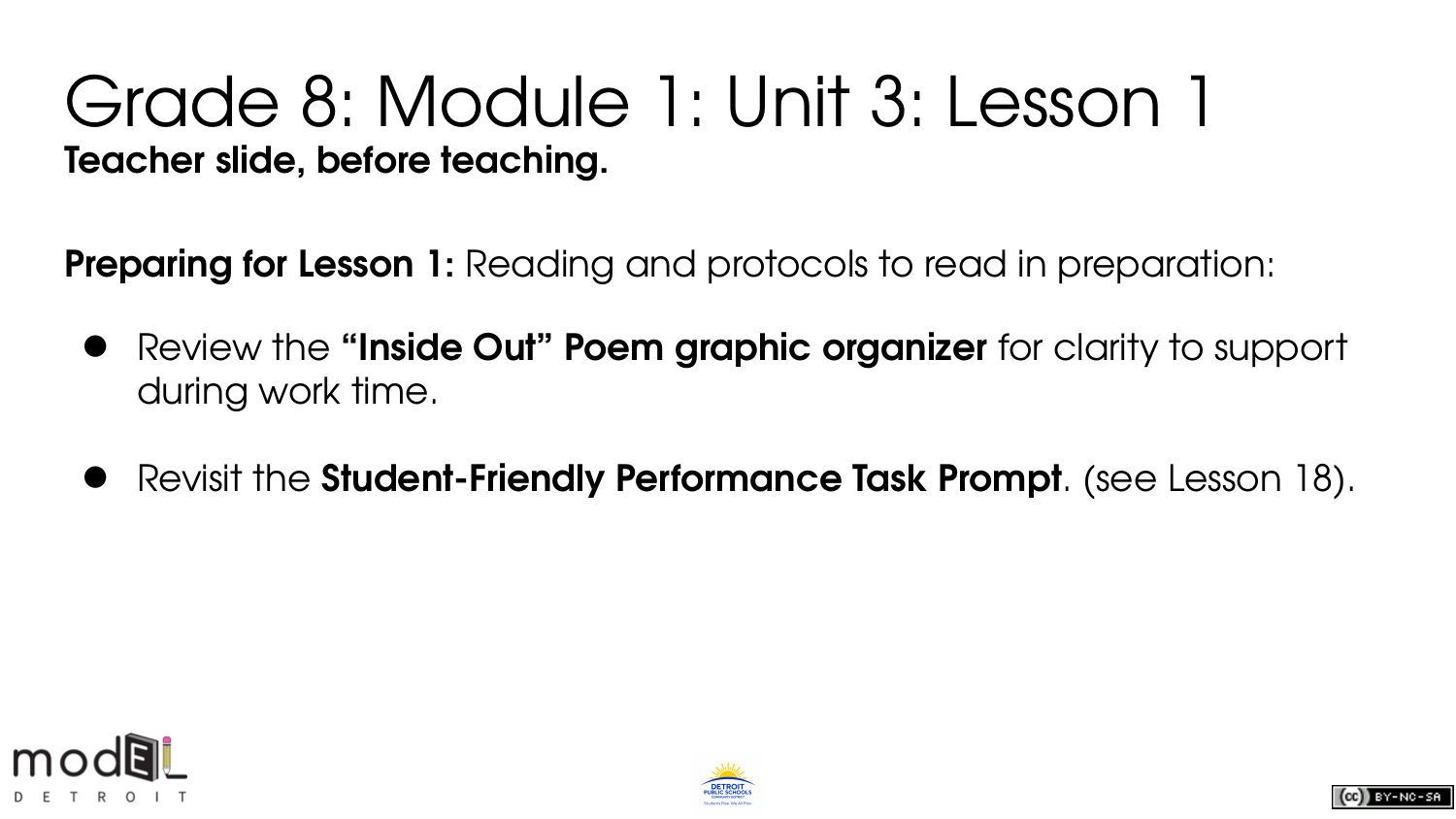

# Grade 8: Module 1: Unit 3: Lesson 1
Teacher slide, before teaching.
Preparing for Lesson 1: Reading and protocols to read in preparation:

Review the “Inside Out” Poem graphic organizer for clarity to support during work time.

Revisit the Student-Friendly Performance Task Prompt. (see Lesson 18).